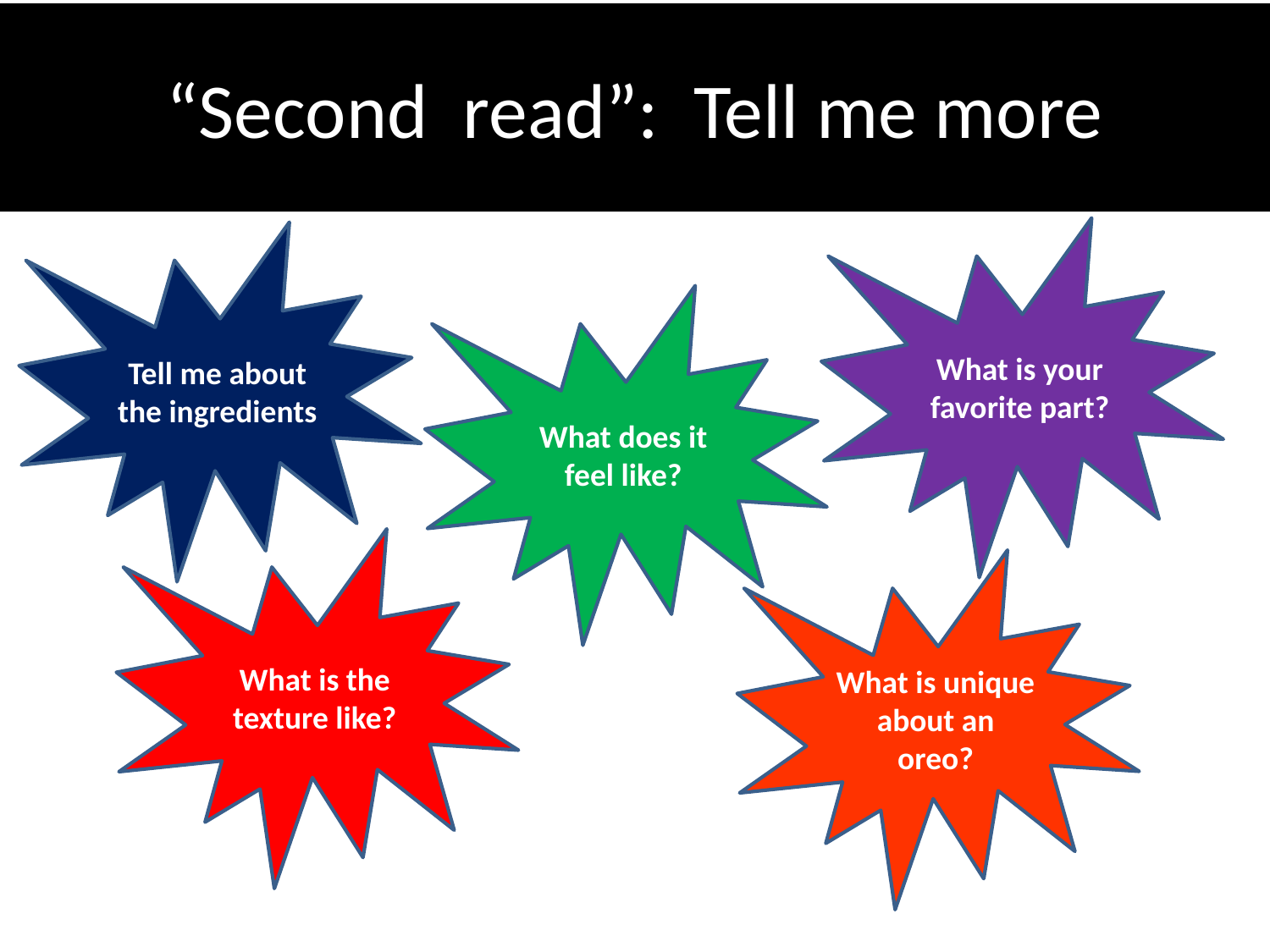

# “Second  read”:  Tell me more
What is your favorite part?
Tell me about the ingredients
What does it feel like?
What is the texture like?
What is unique about an oreo?